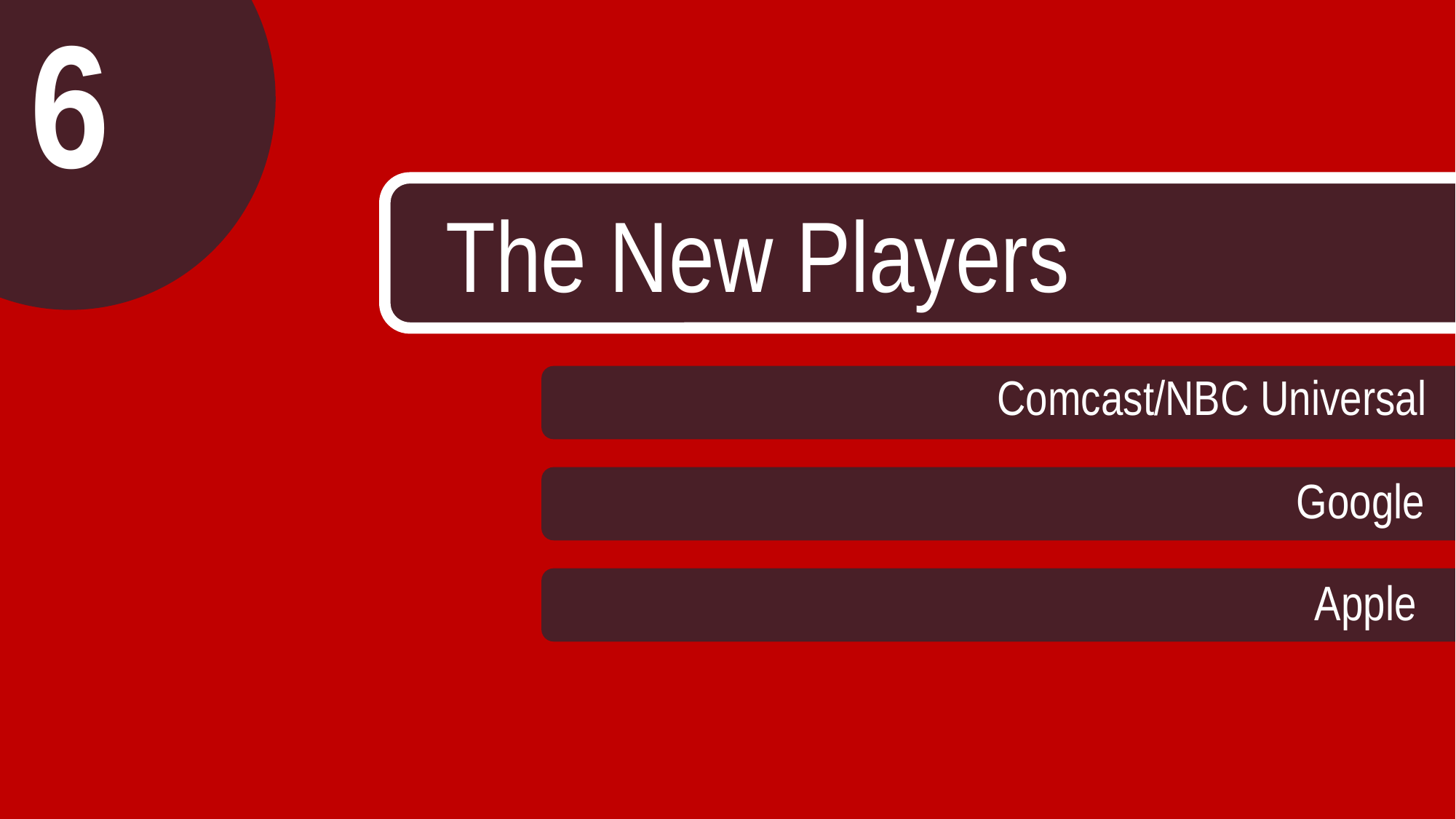

6

The New Players
Comcast/NBC Universal

Google

Apple